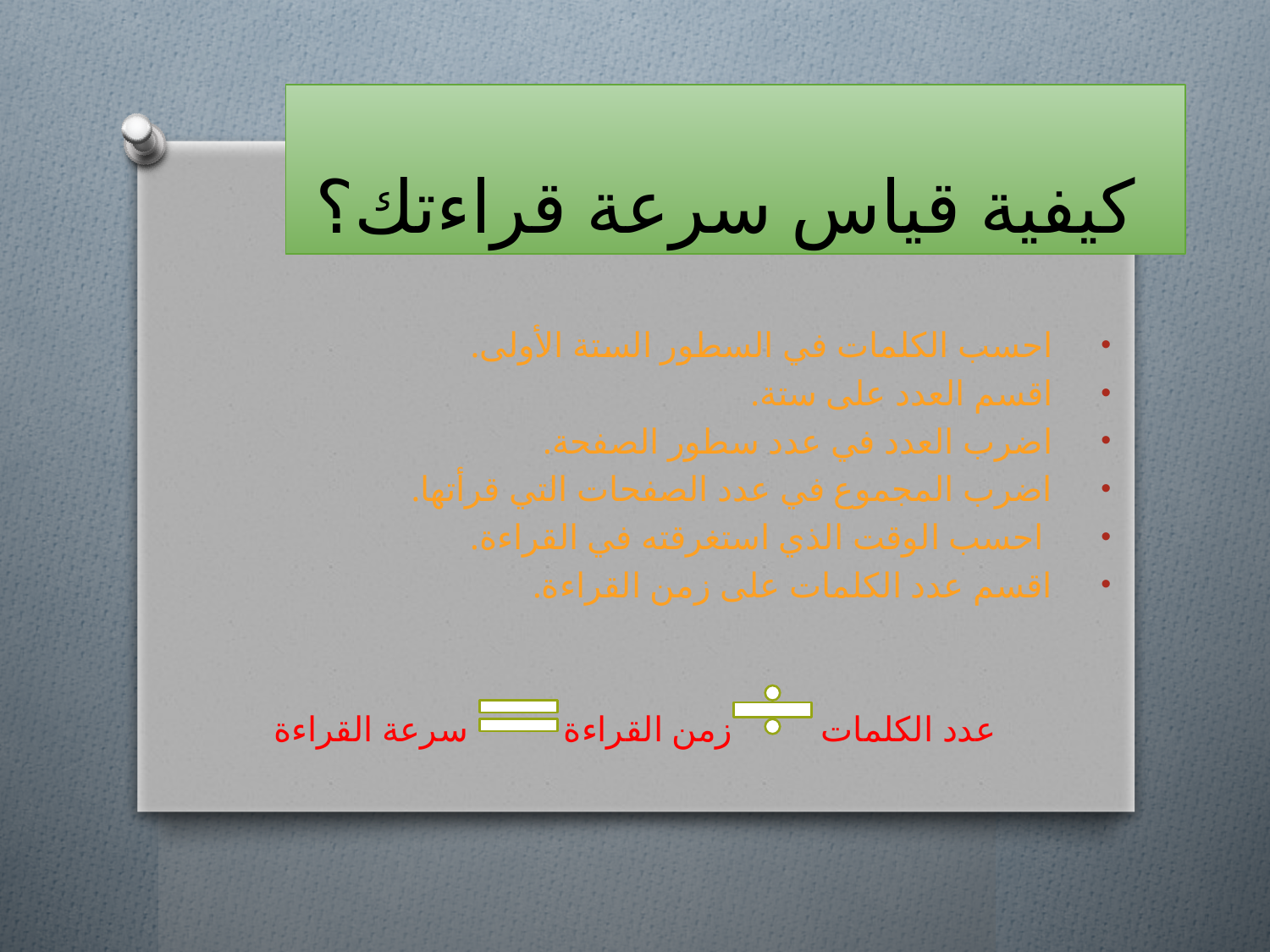

# كيفية قياس سرعة قراءتك؟
احسب الكلمات في السطور الستة الأولى.
اقسم العدد على ستة.
اضرب العدد في عدد سطور الصفحة.
اضرب المجموع في عدد الصفحات التي قرأتها.
 احسب الوقت الذي استغرقته في القراءة.
اقسم عدد الكلمات على زمن القراءة.

عدد الكلمات          زمن القراءة           سرعة القراءة